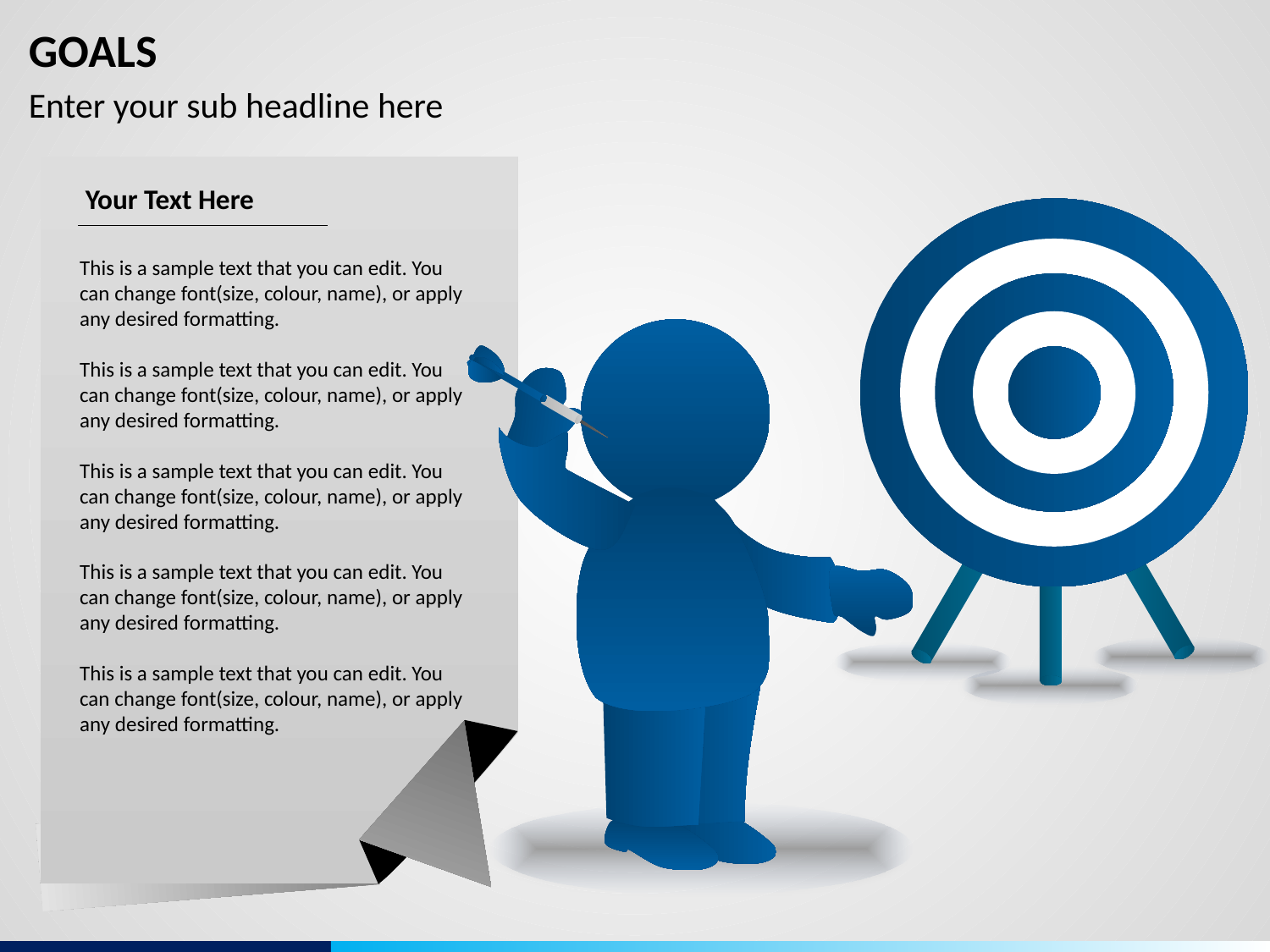

# GOALS
Enter your sub headline here

Your Text Here
This is a sample text that you can edit. You can change font(size, colour, name), or apply any desired formatting.

This is a sample text that you can edit. You can change font(size, colour, name), or apply any desired formatting.

This is a sample text that you can edit. You can change font(size, colour, name), or apply any desired formatting.

This is a sample text that you can edit. You can change font(size, colour, name), or apply any desired formatting.

This is a sample text that you can edit. You can change font(size, colour, name), or apply any desired formatting.